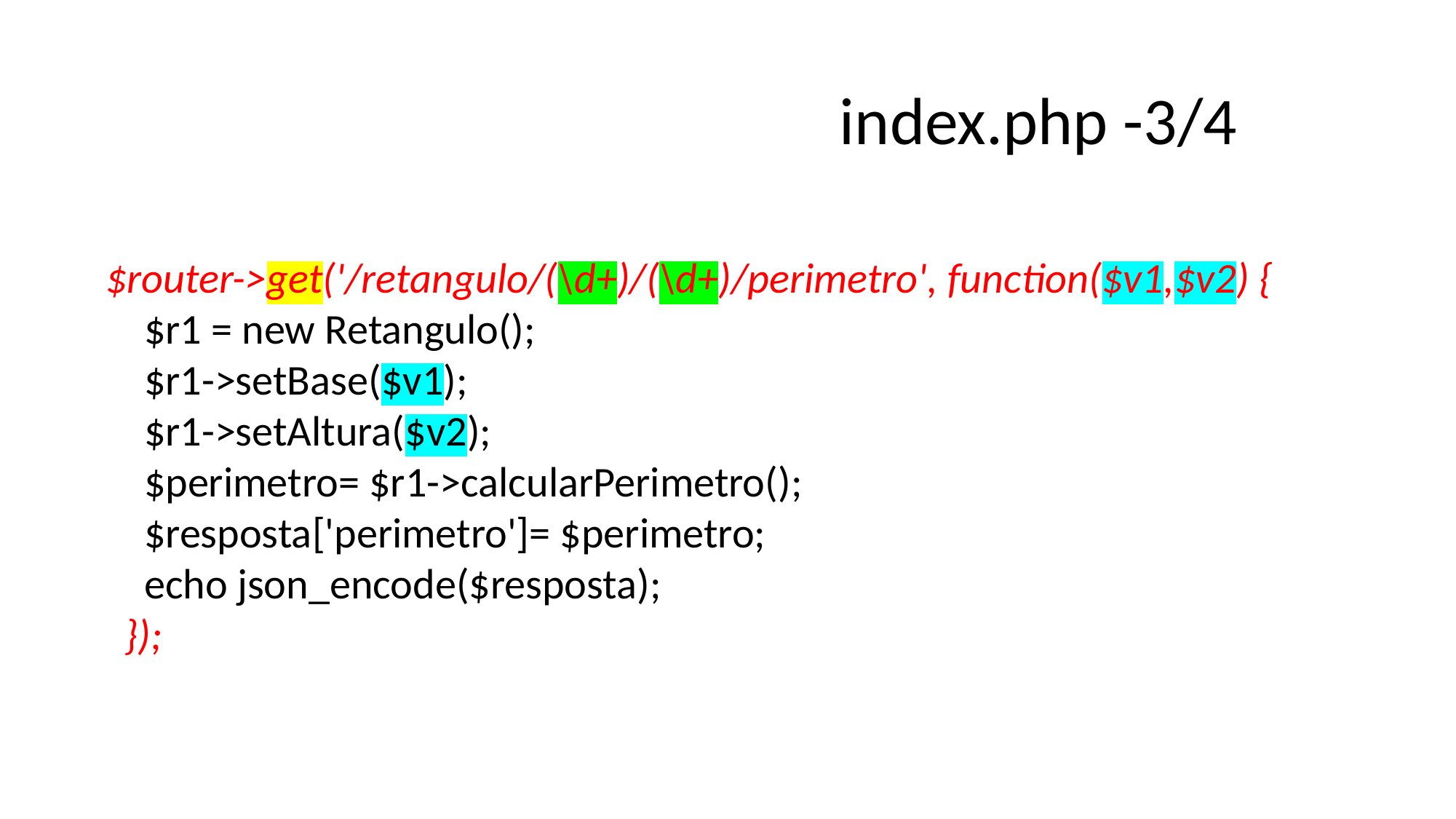

# index.php -3/4
$router->get('/retangulo/(\d+)/(\d+)/perimetro', function($v1,$v2) {
    $r1 = new Retangulo();
    $r1->setBase($v1);
    $r1->setAltura($v2);
    $perimetro= $r1->calcularPerimetro();
    $resposta['perimetro']= $perimetro;
    echo json_encode($resposta);
  });